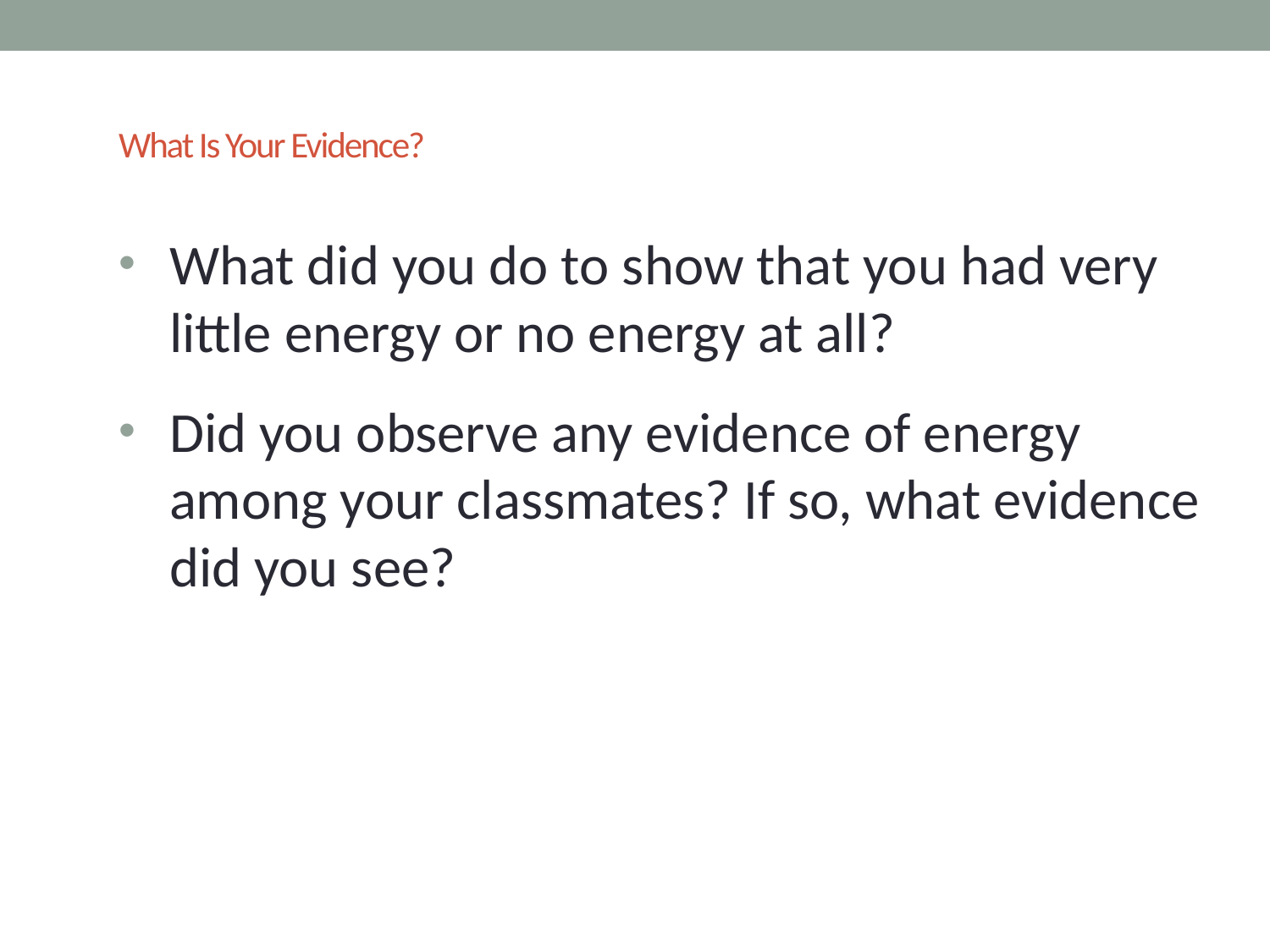

# What Is Your Evidence?
What did you do to show that you had very little energy or no energy at all?
Did you observe any evidence of energy among your classmates? If so, what evidence did you see?